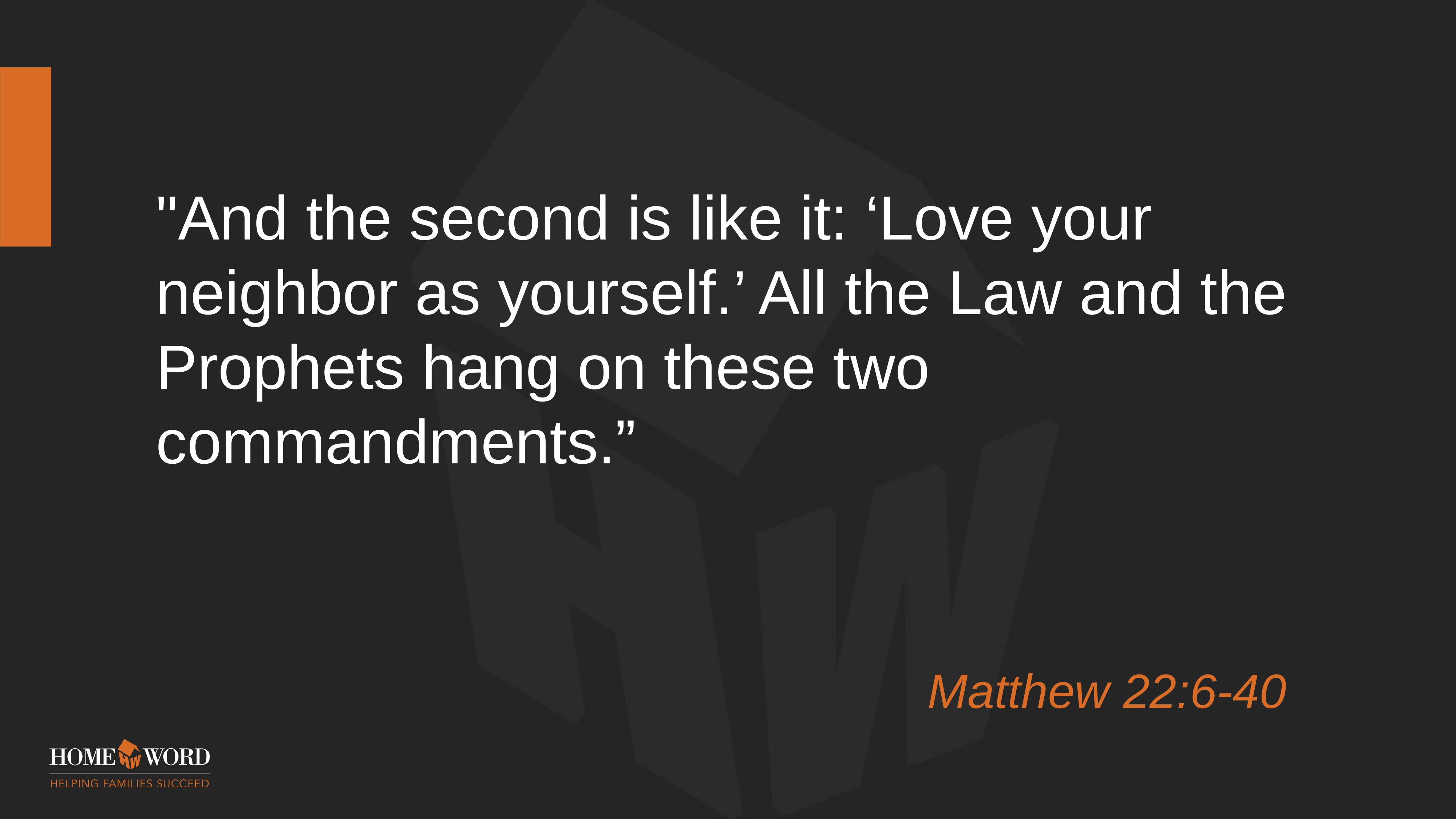

# "And the second is like it: ‘Love your neighbor as yourself.’ All the Law and the Prophets hang on these two commandments.”
Matthew 22:6-40